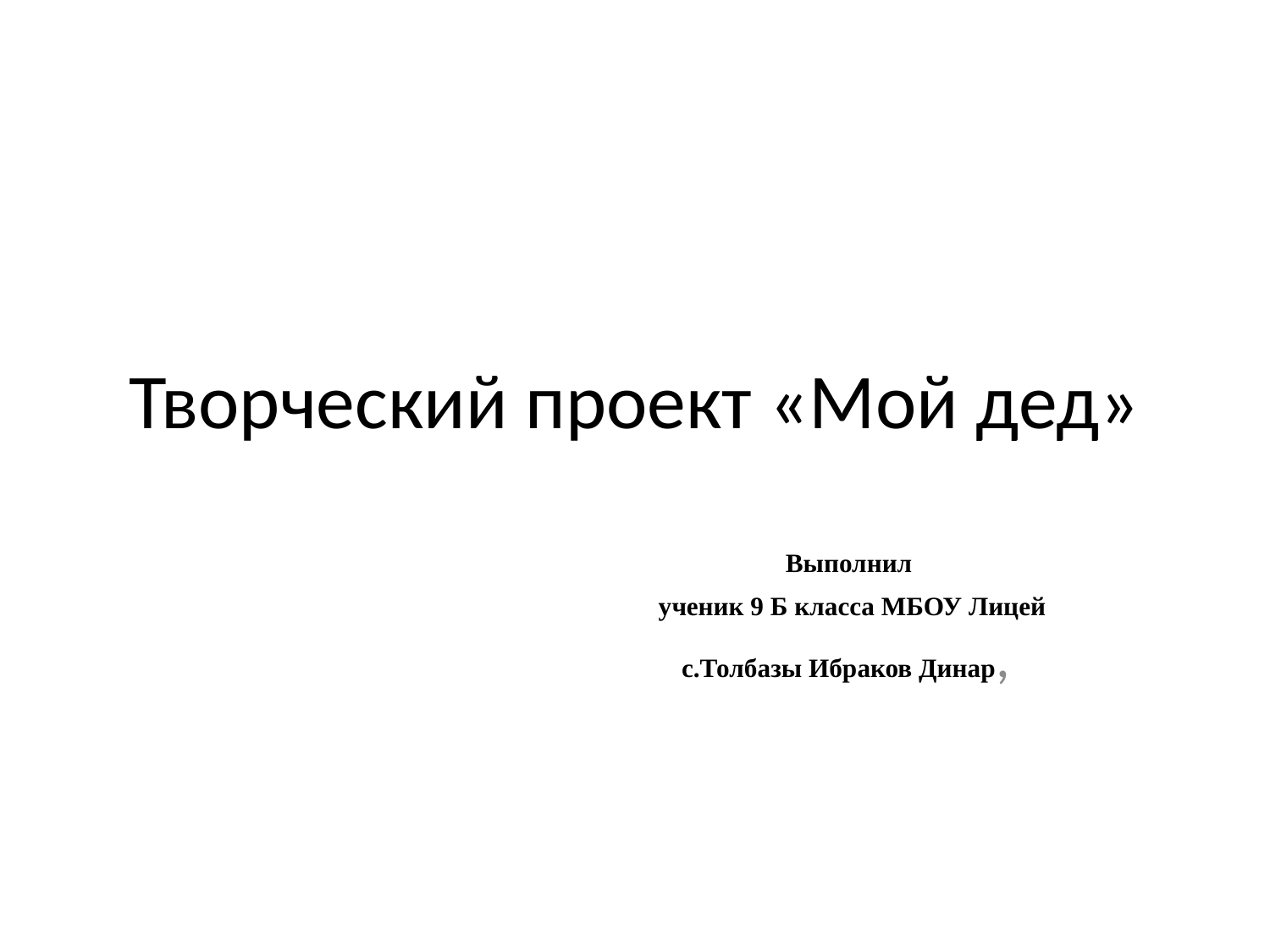

# Творческий проект «Мой дед»
Выполнил
ученик 9 Б класса МБОУ Лицей с.Толбазы Ибраков Динар,